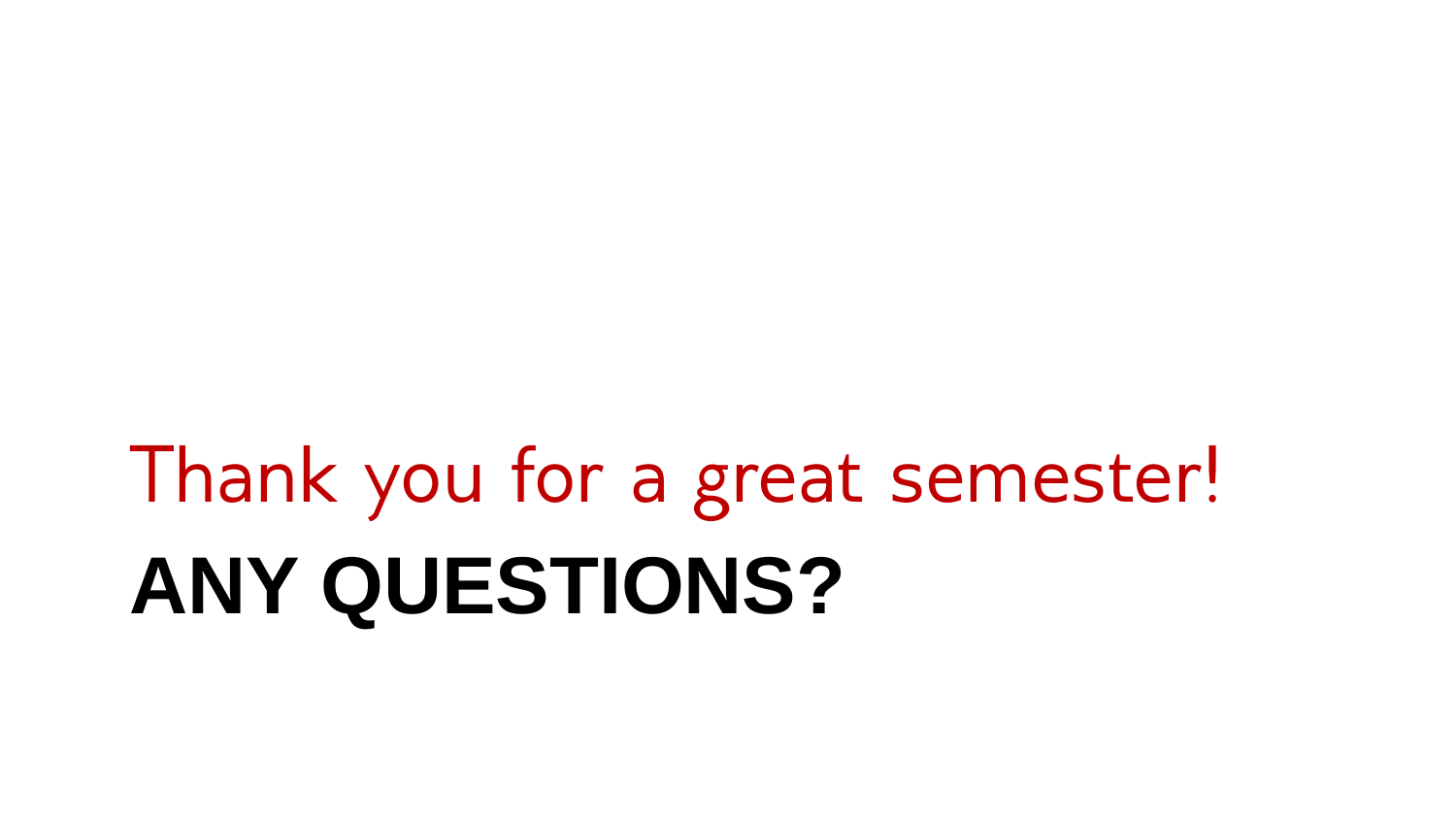

Thank you for a great semester!
# ANY QUESTIONS?